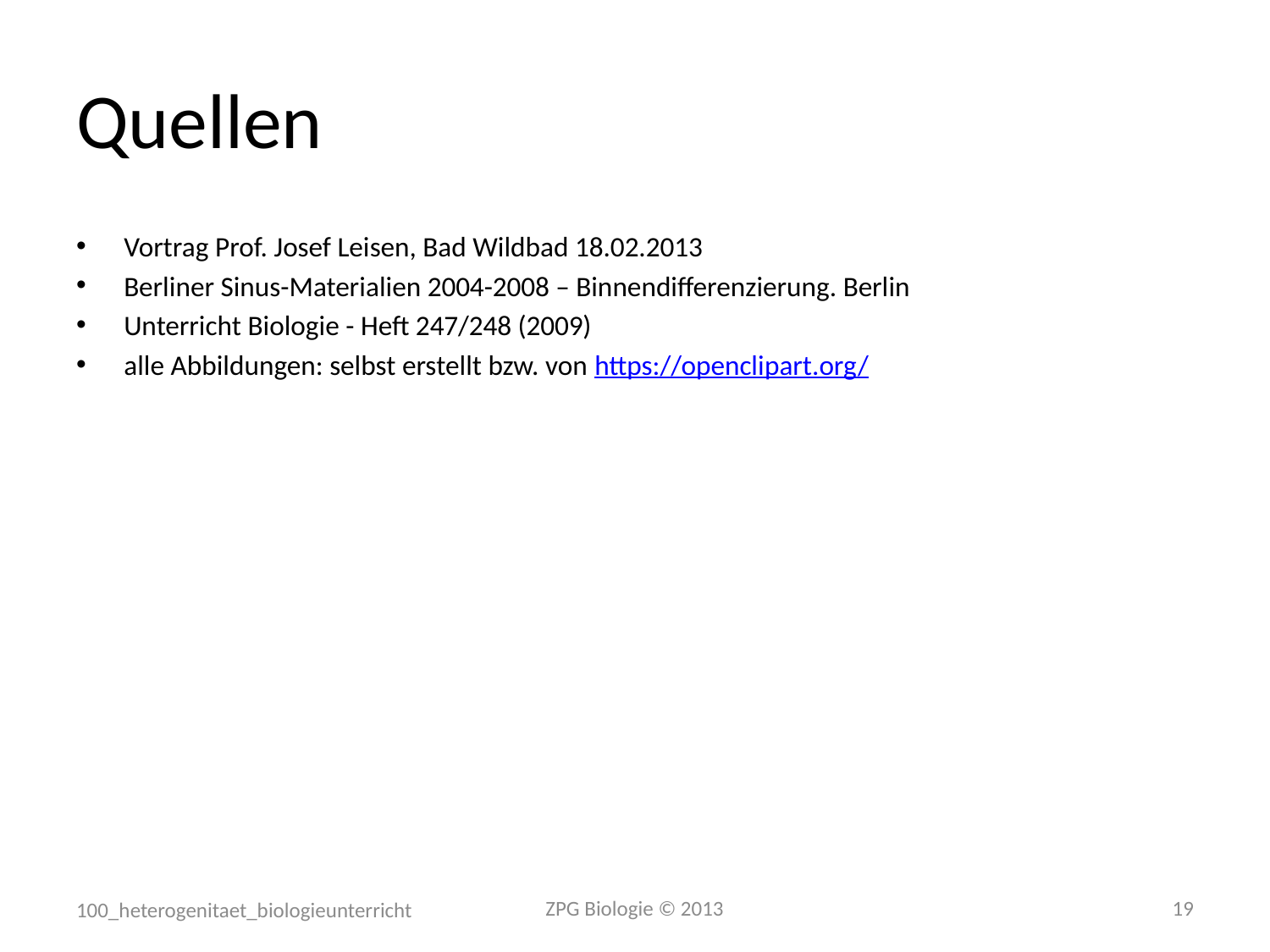

# Quellen
Vortrag Prof. Josef Leisen, Bad Wildbad 18.02.2013
Berliner Sinus-Materialien 2004-2008 – Binnendifferenzierung. Berlin
Unterricht Biologie - Heft 247/248 (2009)
alle Abbildungen: selbst erstellt bzw. von https://openclipart.org/

ZPG Biologie © 2013
19
100_heterogenitaet_biologieunterricht